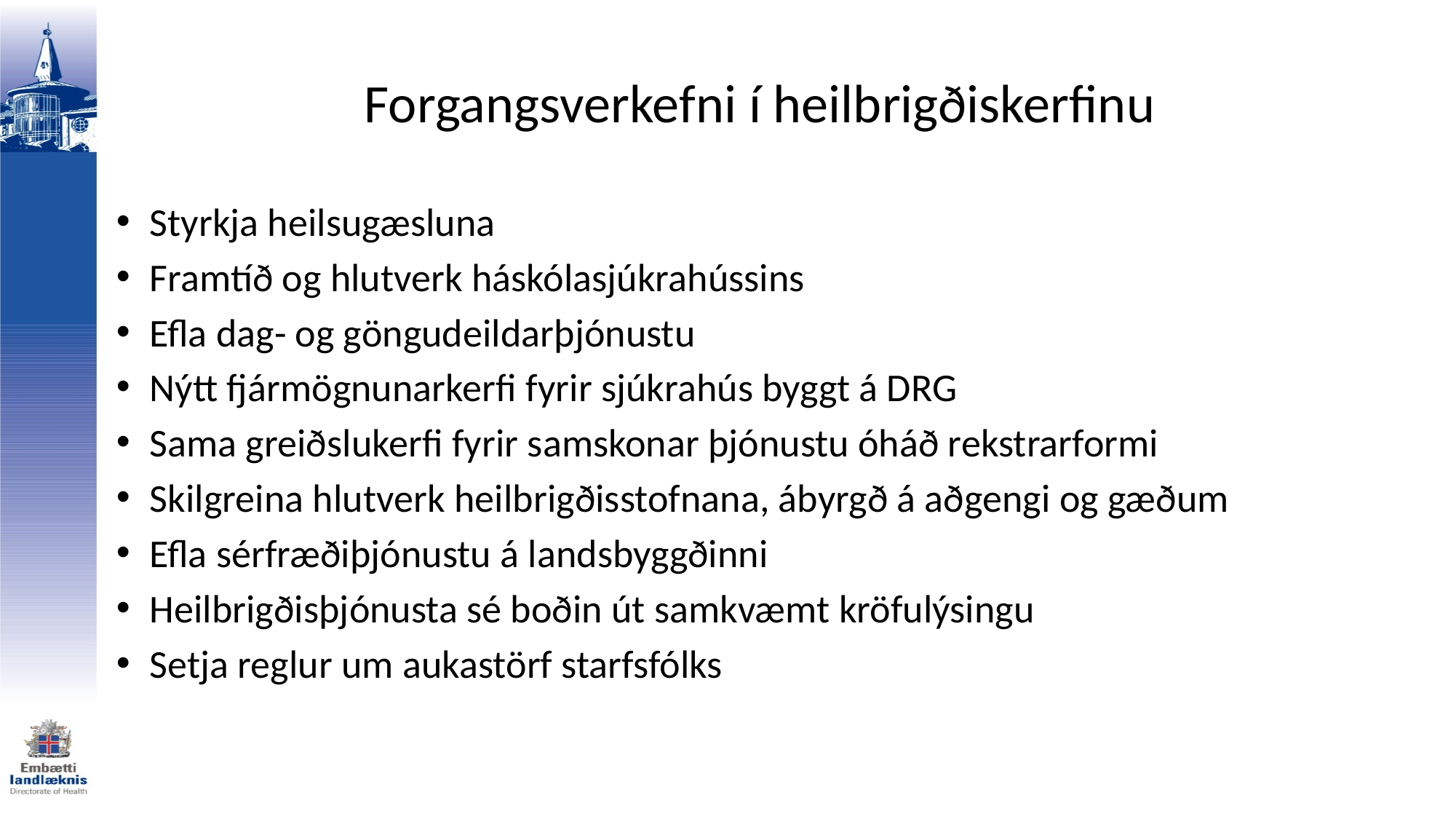

# Forgangsverkefni í heilbrigðiskerfinu
Styrkja heilsugæsluna
Framtíð og hlutverk háskólasjúkrahússins
Efla dag- og göngudeildarþjónustu
Nýtt fjármögnunarkerfi fyrir sjúkrahús byggt á DRG
Sama greiðslukerfi fyrir samskonar þjónustu óháð rekstrarformi
Skilgreina hlutverk heilbrigðisstofnana, ábyrgð á aðgengi og gæðum
Efla sérfræðiþjónustu á landsbyggðinni
Heilbrigðisþjónusta sé boðin út samkvæmt kröfulýsingu
Setja reglur um aukastörf starfsfólks